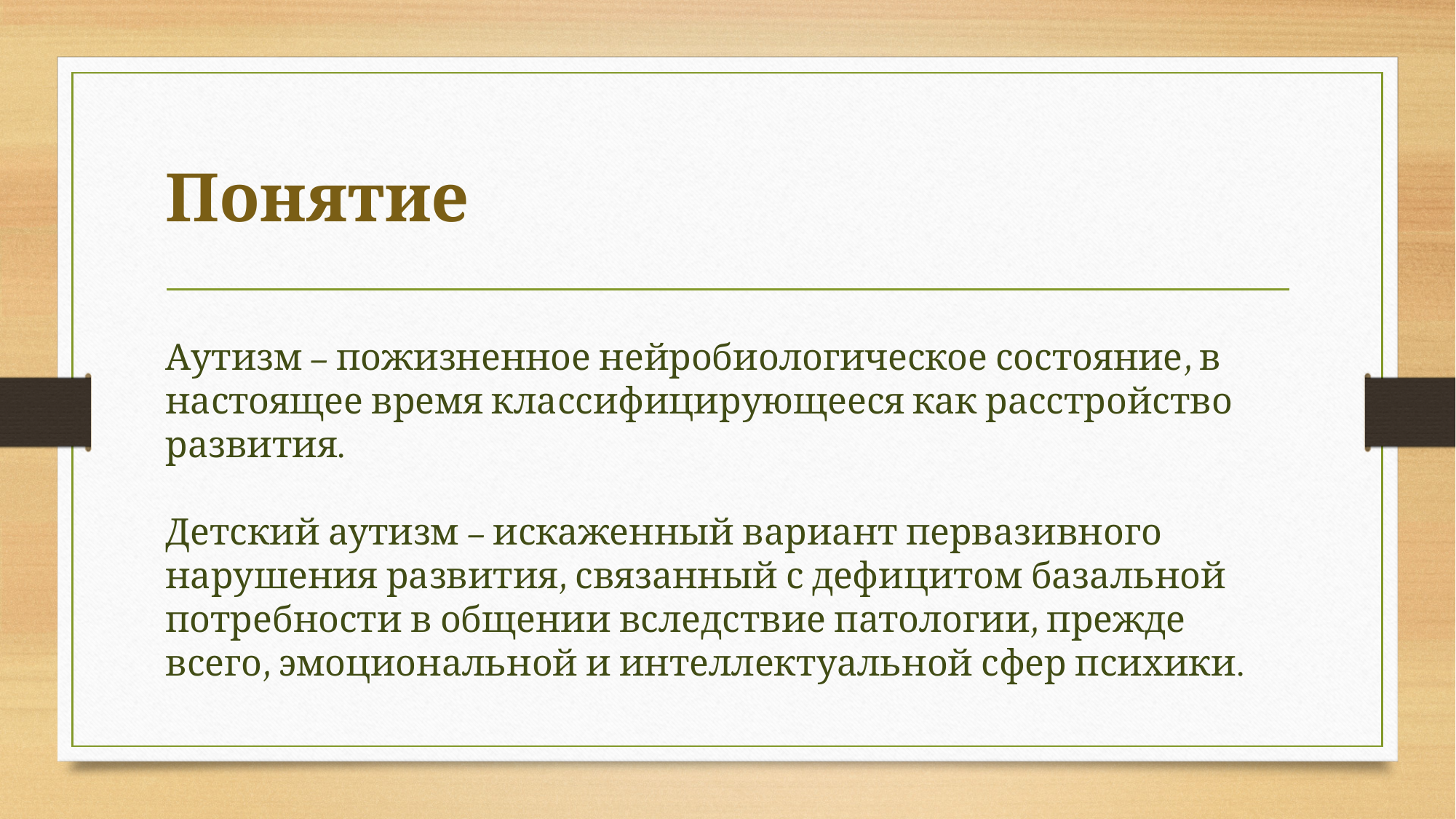

# Понятие
Аутизм – пожизненное нейробиологическое состояние, в настоящее время классифицирующееся как расстройство развития.

Детский аутизм – искаженный вариант первазивного нарушения развития, связанный с дефицитом базальной потребности в общении вследствие патологии, прежде всего, эмоциональной и интеллектуальной сфер психики.